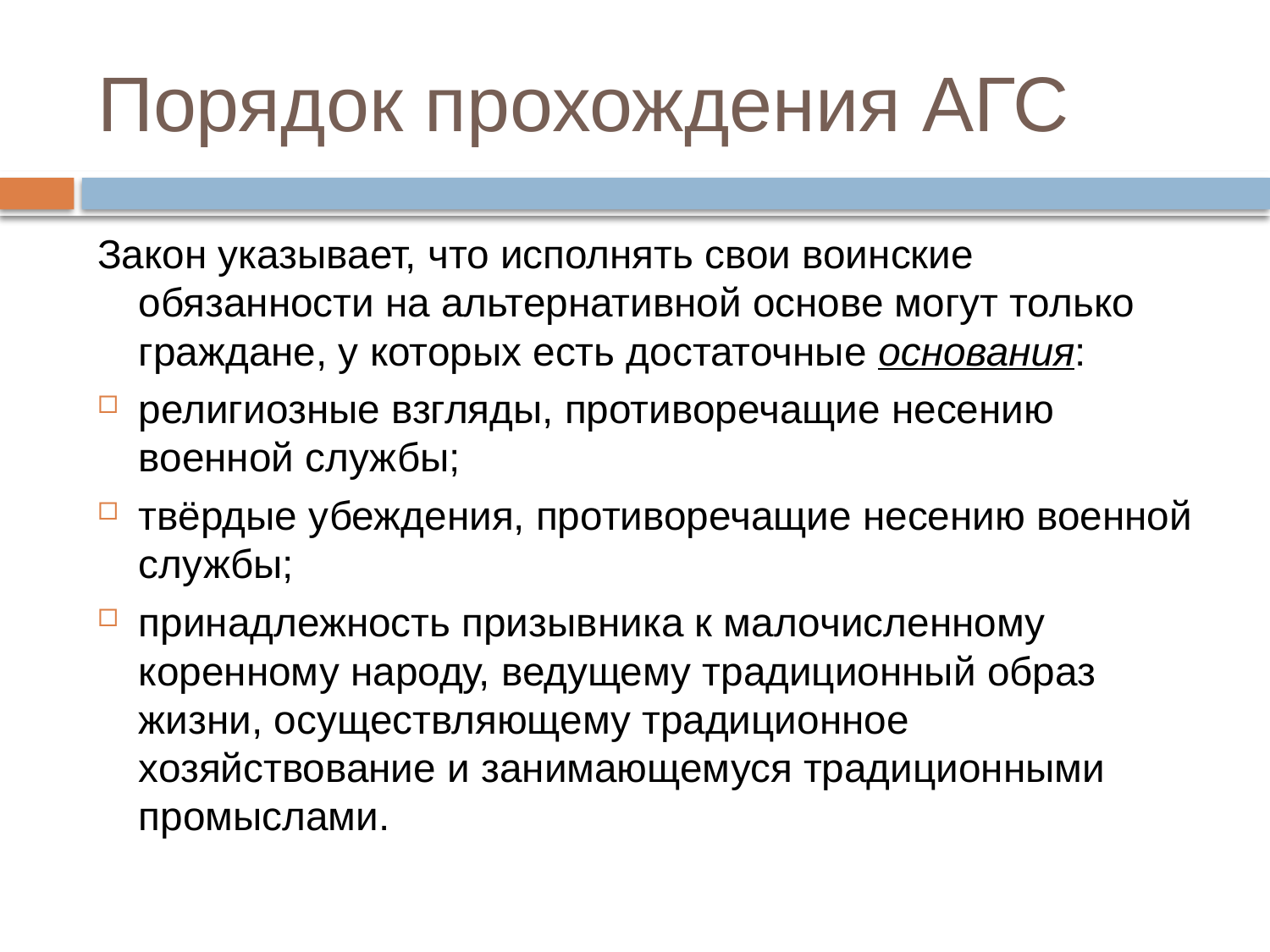

# Порядок прохождения АГС
Закон указывает, что исполнять свои воинские обязанности на альтернативной основе могут только граждане, у которых есть достаточные основания:
религиозные взгляды, противоречащие несению военной службы;
твёрдые убеждения, противоречащие несению военной службы;
принадлежность призывника к малочисленному коренному народу, ведущему традиционный образ жизни, осуществляющему традиционное хозяйствование и занимающемуся традиционными промыслами.